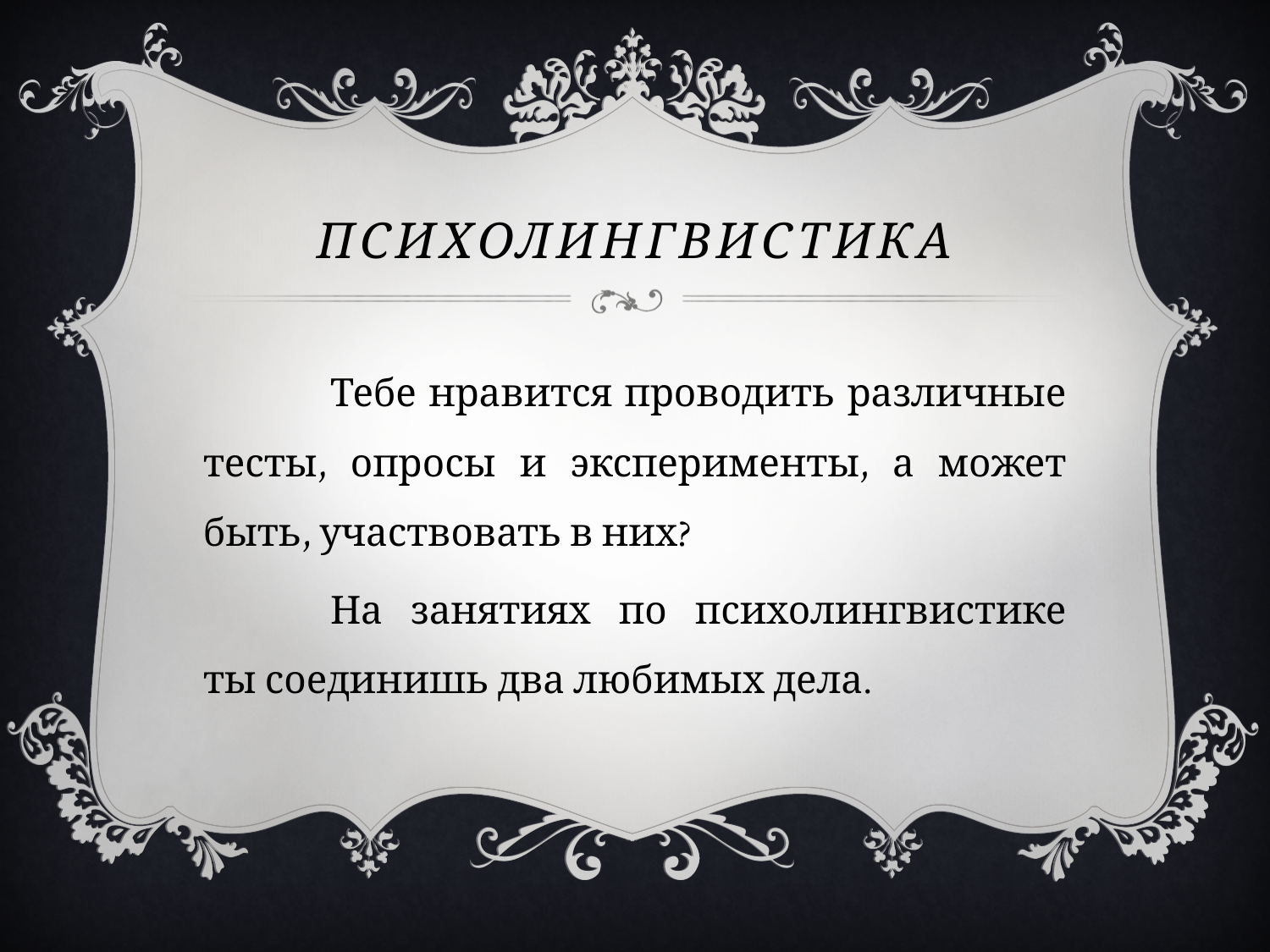

# Психолингвистика
	Тебе нравится проводить различные тесты, опросы и эксперименты, а может быть, участвовать в них?
	На занятиях по психолингвистике ты соединишь два любимых дела.